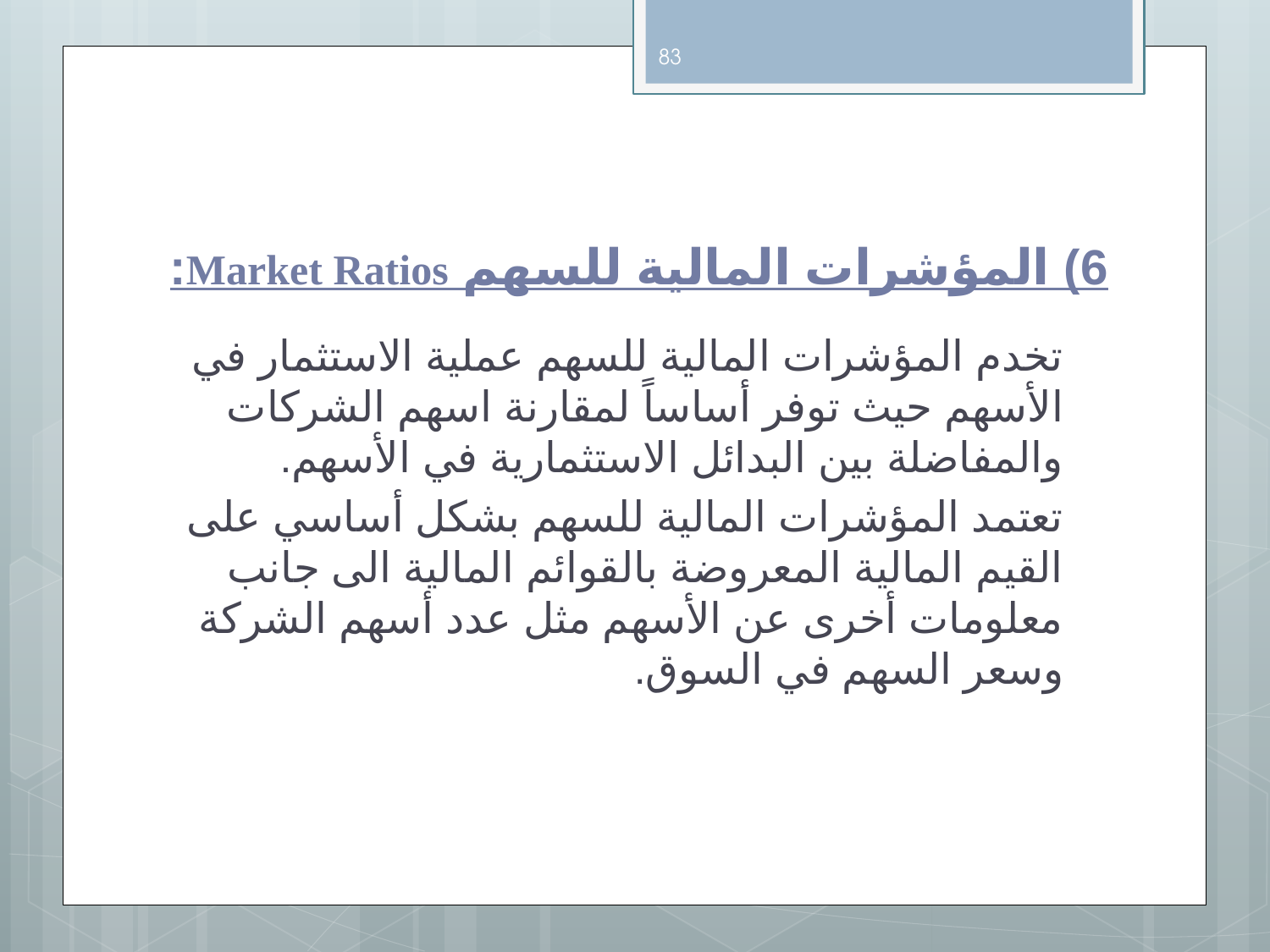

83
# 6) المؤشرات المالية للسهم Market Ratios:
تخدم المؤشرات المالية للسهم عملية الاستثمار في الأسهم حيث توفر أساساً لمقارنة اسهم الشركات والمفاضلة بين البدائل الاستثمارية في الأسهم.
تعتمد المؤشرات المالية للسهم بشكل أساسي على القيم المالية المعروضة بالقوائم المالية الى جانب معلومات أخرى عن الأسهم مثل عدد أسهم الشركة وسعر السهم في السوق.